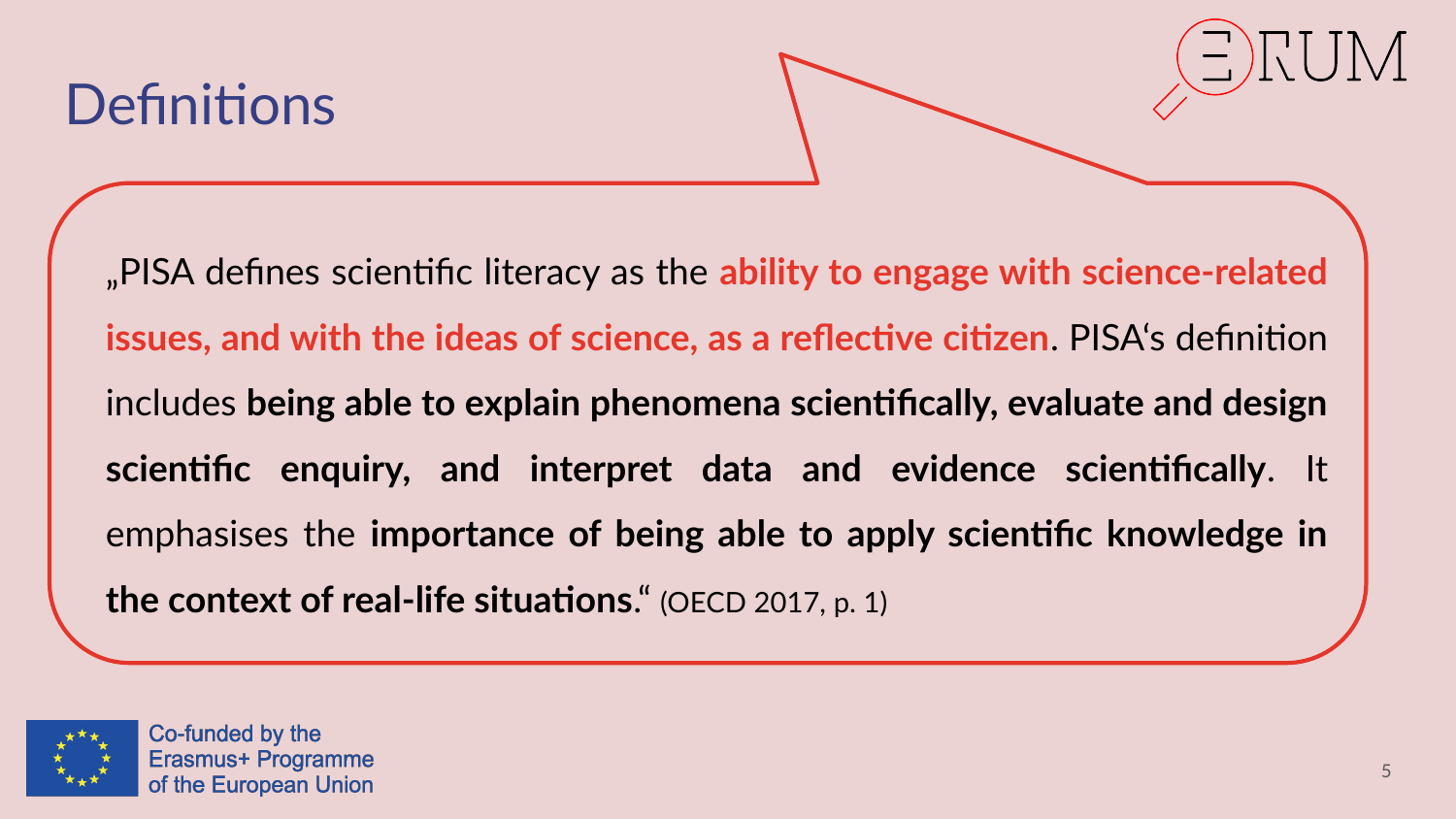

# Definitions
„PISA defines scientific literacy as the ability to engage with science-related issues, and with the ideas of science, as a reflective citizen. PISA‘s definition includes being able to explain phenomena scientifically, evaluate and design scientific enquiry, and interpret data and evidence scientifically. It emphasises the importance of being able to apply scientific knowledge in the context of real-life situations.“ (OECD 2017, p. 1)
5